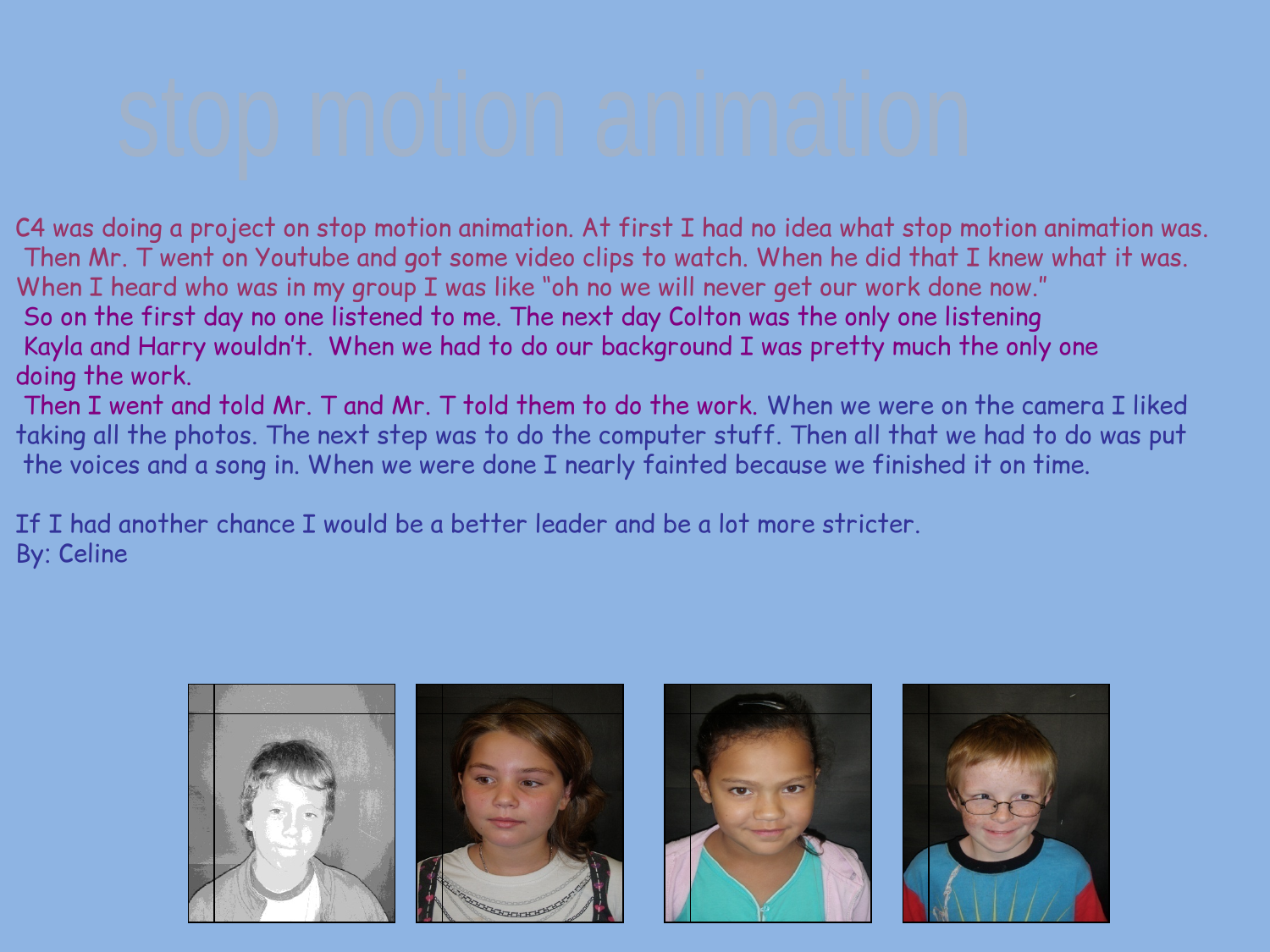

stop motion animation

C4 was doing a project on stop motion animation. At first I had no idea what stop motion animation was.
 Then Mr. T went on Youtube and got some video clips to watch. When he did that I knew what it was.
When I heard who was in my group I was like “oh no we will never get our work done now.”
 So on the first day no one listened to me. The next day Colton was the only one listening
 Kayla and Harry wouldn’t.  When we had to do our background I was pretty much the only one
doing the work.
 Then I went and told Mr. T and Mr. T told them to do the work. When we were on the camera I liked
taking all the photos. The next step was to do the computer stuff. Then all that we had to do was put
 the voices and a song in. When we were done I nearly fainted because we finished it on time.

If I had another chance I would be a better leader and be a lot more stricter.
By: Celine